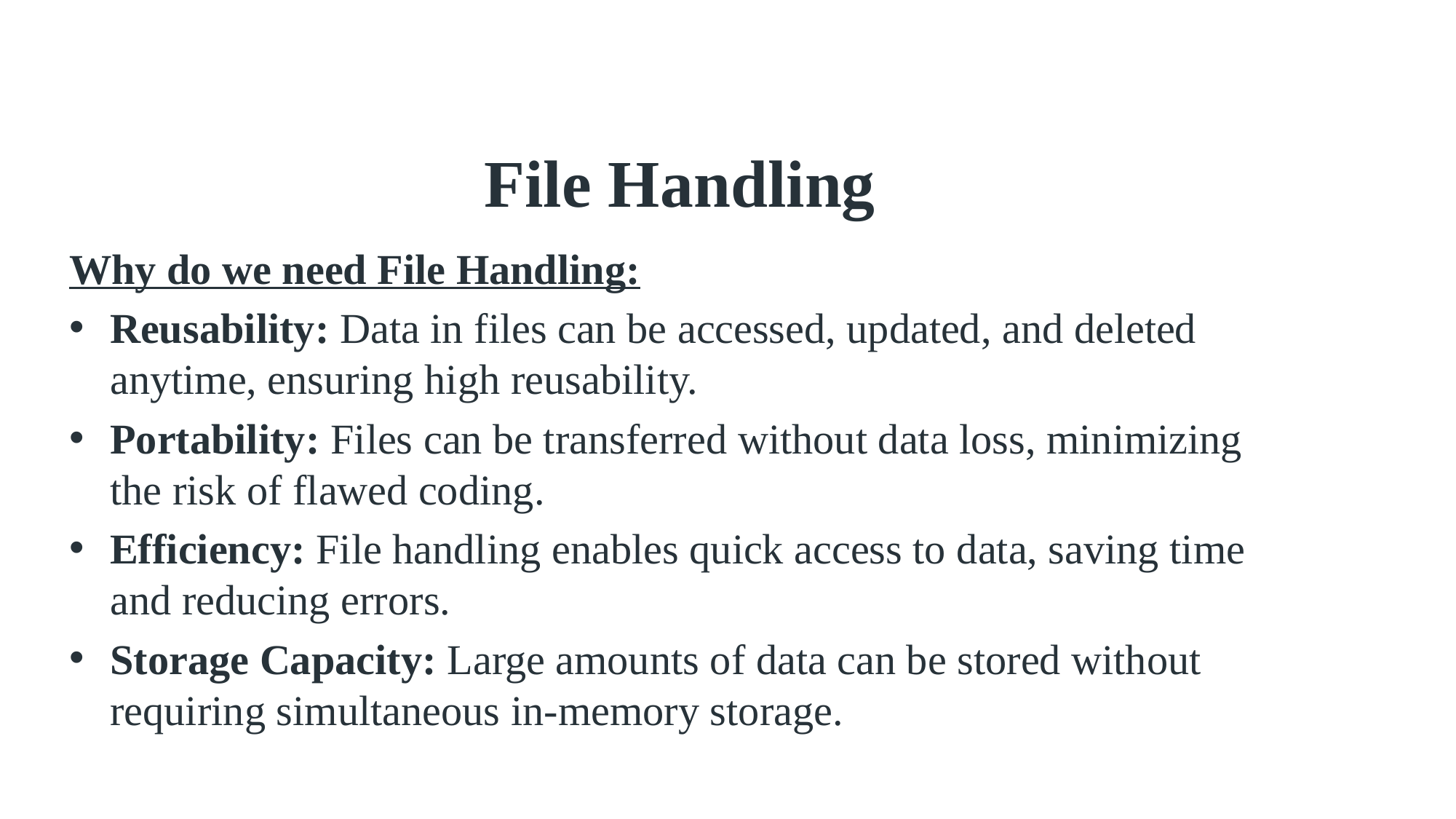

# File Handling
Why do we need File Handling:
Reusability: Data in files can be accessed, updated, and deleted anytime, ensuring high reusability.
Portability: Files can be transferred without data loss, minimizing the risk of flawed coding.
Efficiency: File handling enables quick access to data, saving time and reducing errors.
Storage Capacity: Large amounts of data can be stored without requiring simultaneous in-memory storage.